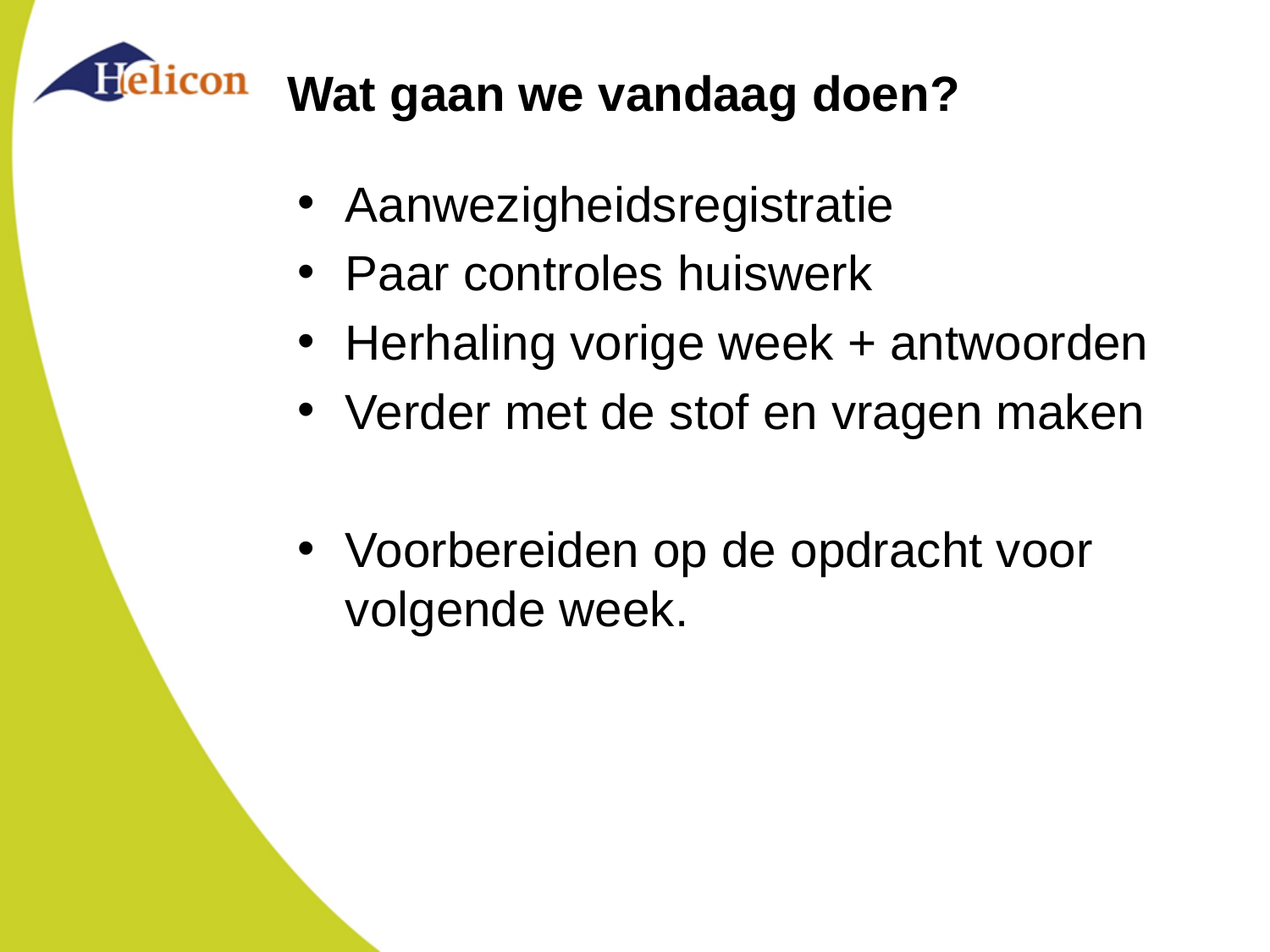

# Wat gaan we vandaag doen?
Aanwezigheidsregistratie
Paar controles huiswerk
Herhaling vorige week + antwoorden
Verder met de stof en vragen maken

Voorbereiden op de opdracht voor volgende week.